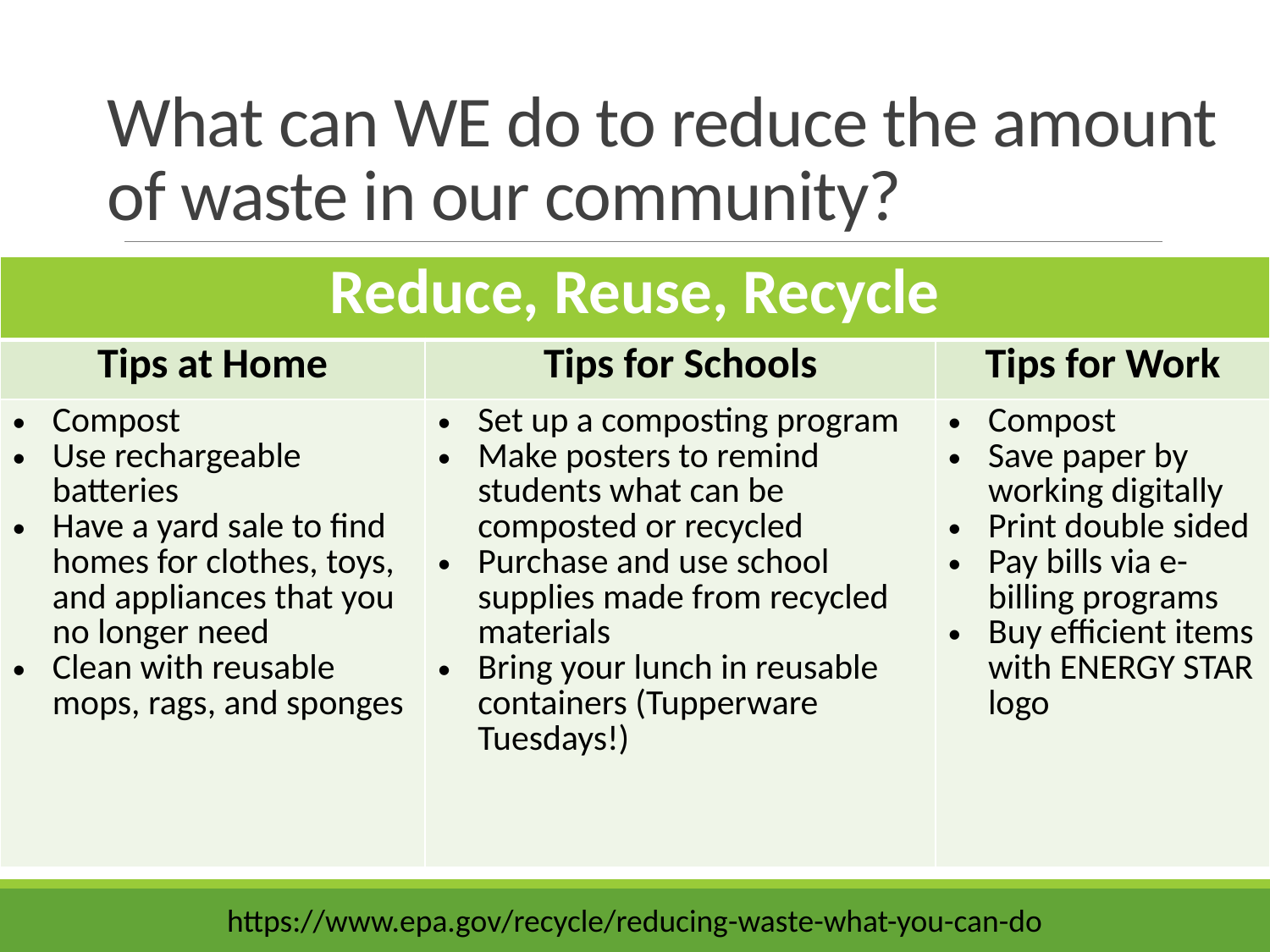

# What can WE do to reduce the amount of waste in our community?
| Reduce, Reuse, Recycle |  |  |
| --- | --- | --- |
| Tips at Home | Tips for Schools | Tips for Work |
| Compost Use rechargeable batteries Have a yard sale to find homes for clothes, toys, and appliances that you no longer need Clean with reusable mops, rags, and sponges | Set up a composting program Make posters to remind students what can be composted or recycled Purchase and use school supplies made from recycled materials Bring your lunch in reusable containers (Tupperware Tuesdays!) | Compost Save paper by working digitally Print double sided Pay bills via e-billing programs Buy efficient items with ENERGY STAR logo |
https://www.epa.gov/recycle/reducing-waste-what-you-can-do